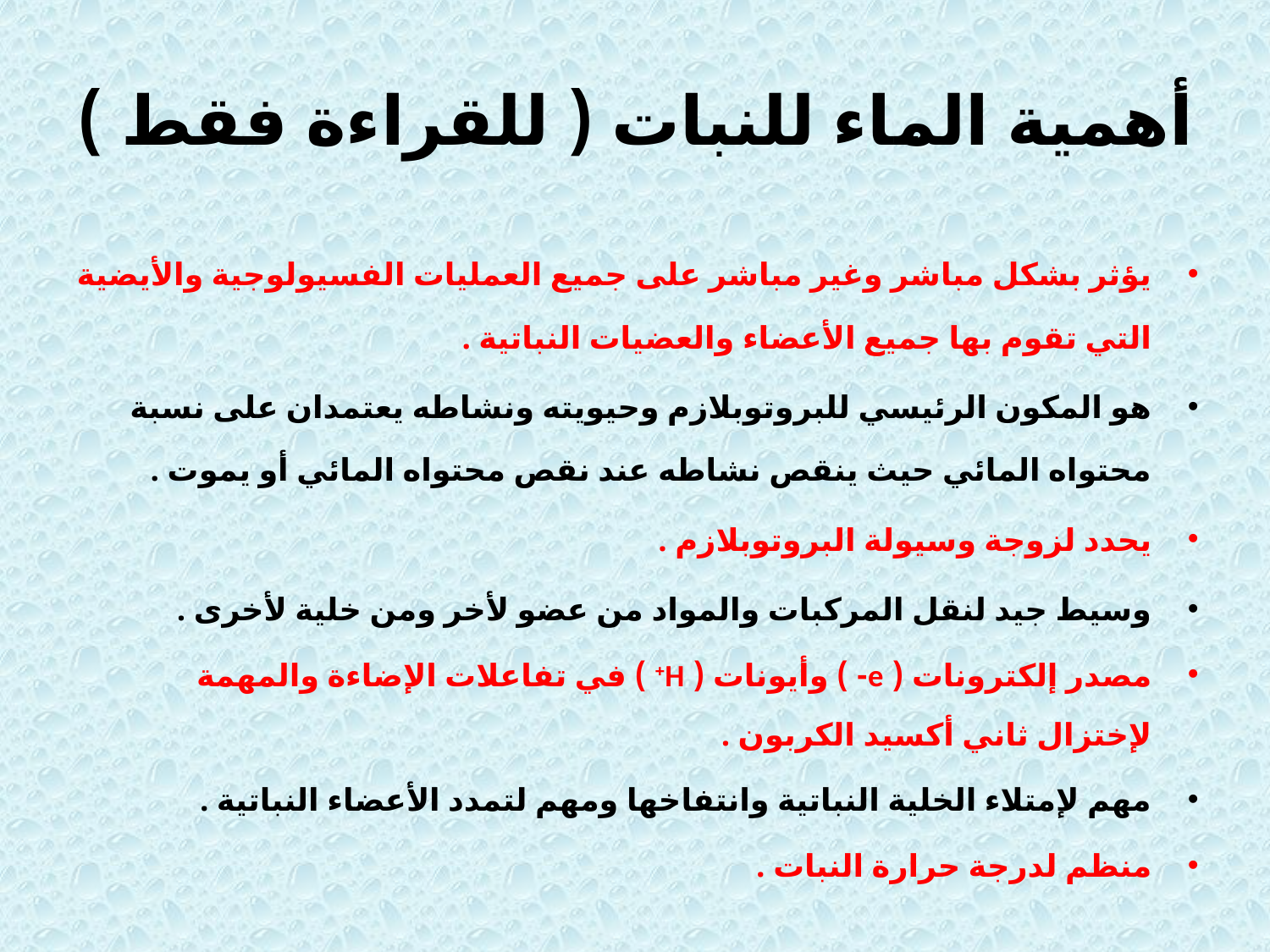

# أهمية الماء للنبات ( للقراءة فقط )
يؤثر بشكل مباشر وغير مباشر على جميع العمليات الفسيولوجية والأيضية التي تقوم بها جميع الأعضاء والعضيات النباتية .
هو المكون الرئيسي للبروتوبلازم وحيويته ونشاطه يعتمدان على نسبة محتواه المائي حيث ينقص نشاطه عند نقص محتواه المائي أو يموت .
يحدد لزوجة وسيولة البروتوبلازم .
وسيط جيد لنقل المركبات والمواد من عضو لأخر ومن خلية لأخرى .
مصدر إلكترونات ( e- ) وأيونات ( H+ ) في تفاعلات الإضاءة والمهمة لإختزال ثاني أكسيد الكربون .
مهم لإمتلاء الخلية النباتية وانتفاخها ومهم لتمدد الأعضاء النباتية .
منظم لدرجة حرارة النبات .